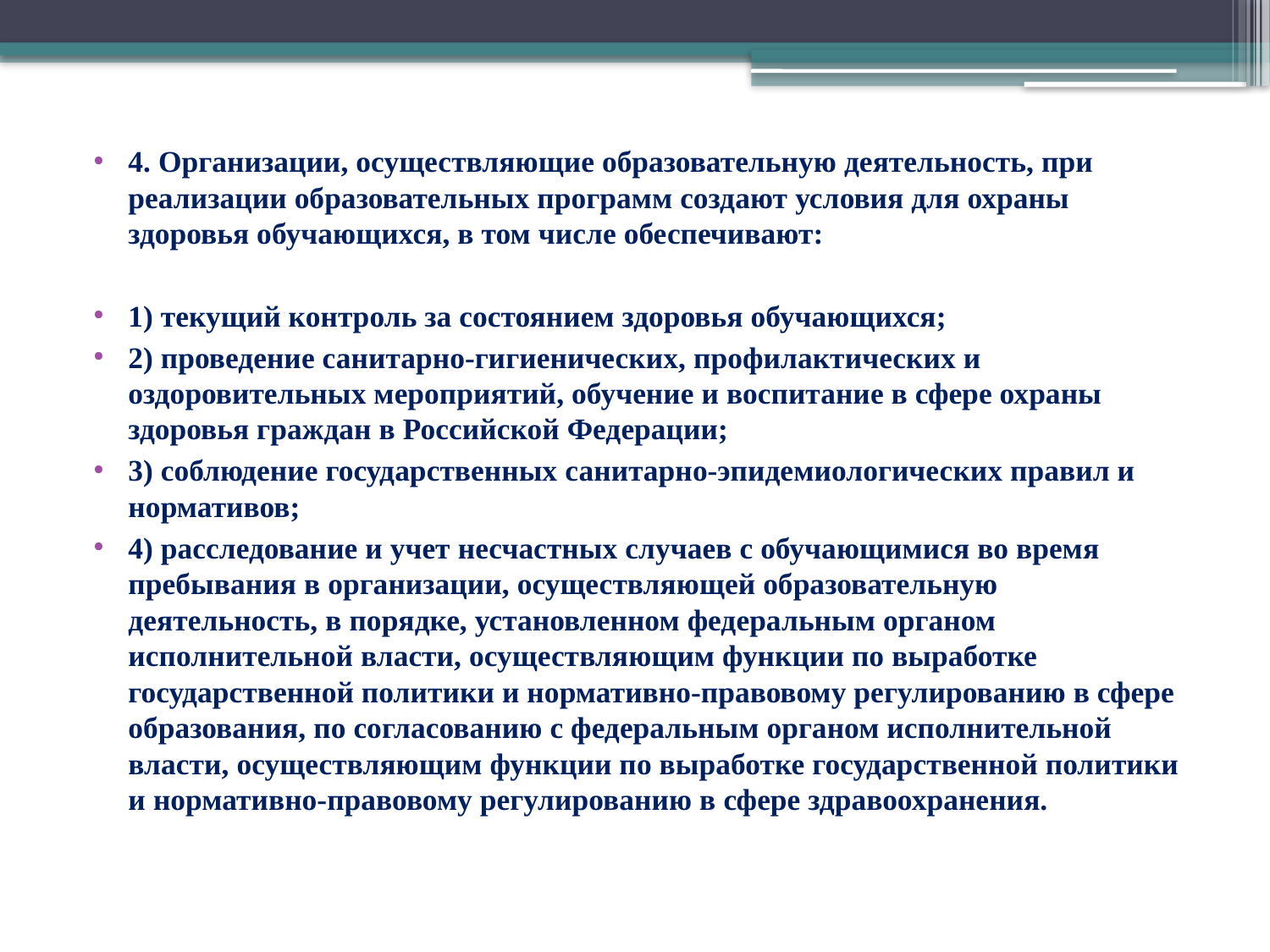

4. Организации, осуществляющие образовательную деятельность, при реализации образовательных программ создают условия для охраны здоровья обучающихся, в том числе обеспечивают:

1) текущий контроль за состоянием здоровья обучающихся;
2) проведение санитарно-гигиенических, профилактических и оздоровительных мероприятий, обучение и воспитание в сфере охраны здоровья граждан в Российской Федерации;
3) соблюдение государственных санитарно-эпидемиологических правил и нормативов;
4) расследование и учет несчастных случаев с обучающимися во время пребывания в организации, осуществляющей образовательную деятельность, в порядке, установленном федеральным органом исполнительной власти, осуществляющим функции по выработке государственной политики и нормативно-правовому регулированию в сфере образования, по согласованию с федеральным органом исполнительной власти, осуществляющим функции по выработке государственной политики и нормативно-правовому регулированию в сфере здравоохранения.

#